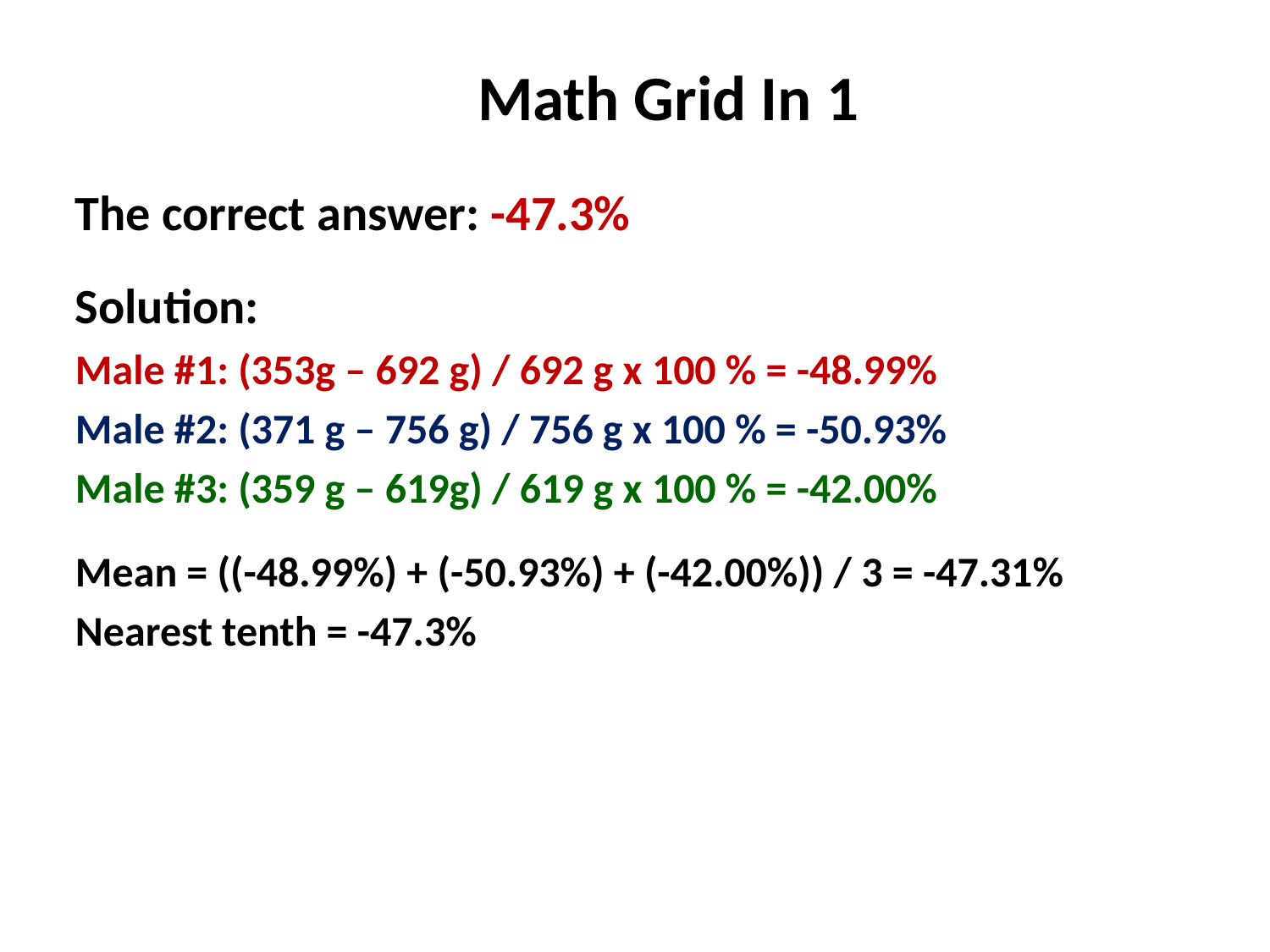

# Math Grid In 1
The correct answer: -47.3%

Solution:
Male #1: (353g – 692 g) / 692 g x 100 % = -48.99%
Male #2: (371 g – 756 g) / 756 g x 100 % = -50.93%
Male #3: (359 g – 619g) / 619 g x 100 % = -42.00%

Mean = ((-48.99%) + (-50.93%) + (-42.00%)) / 3 = -47.31%
Nearest tenth = -47.3%